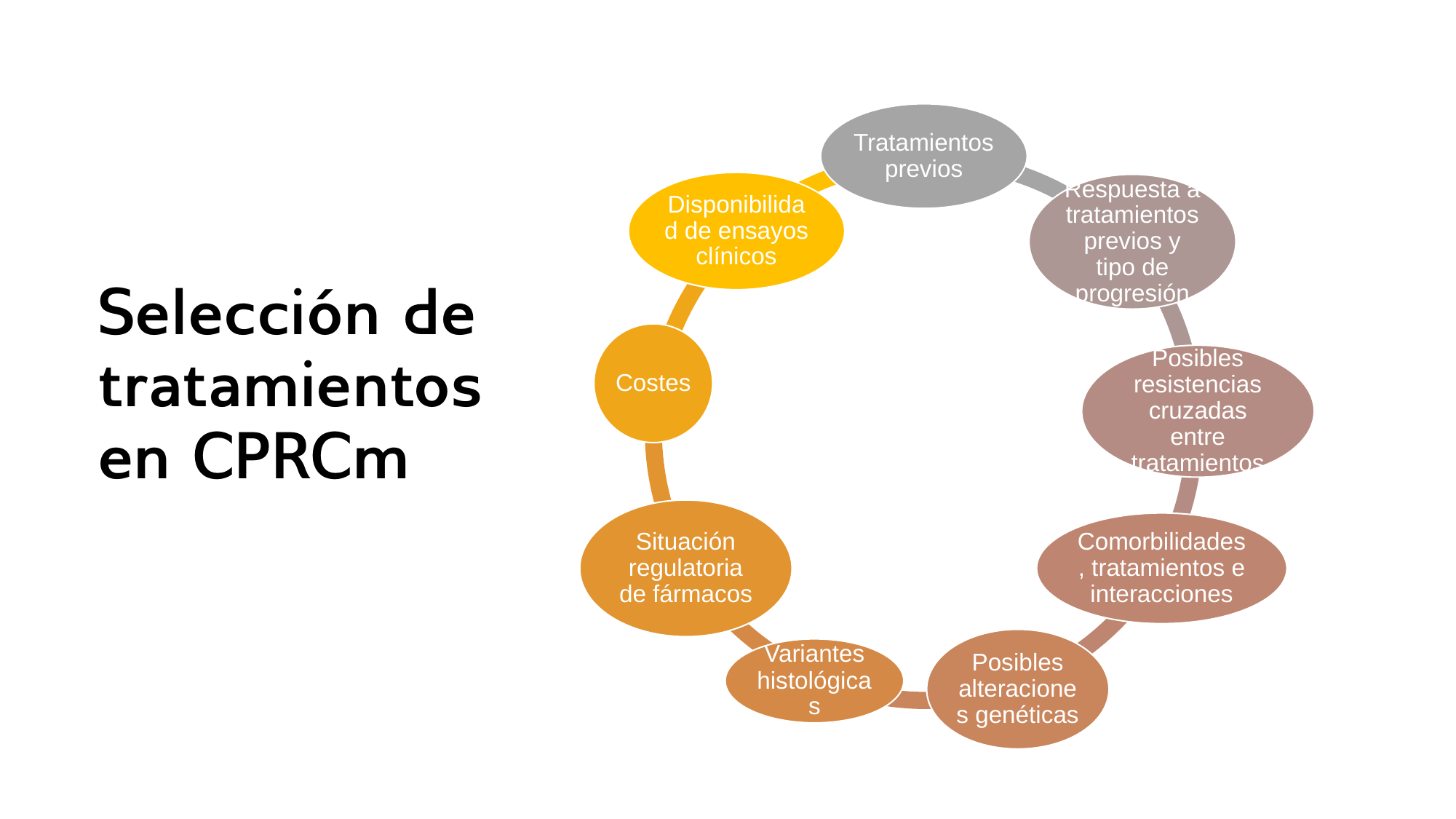

# Selección de tratamientos en CPRCm
S
Tratamientos previos
Respuesta a tratamientos previos y tipo de progresión
Posibles resistencias cruzadas entre tratamientos
Comorbilidades, tratamientos e interacciones
Posibles alteraciones genéticas
Variantes histológicas
Situación regulatoria de fármacos
Costes
Disponibilidad de ensayos clínicos